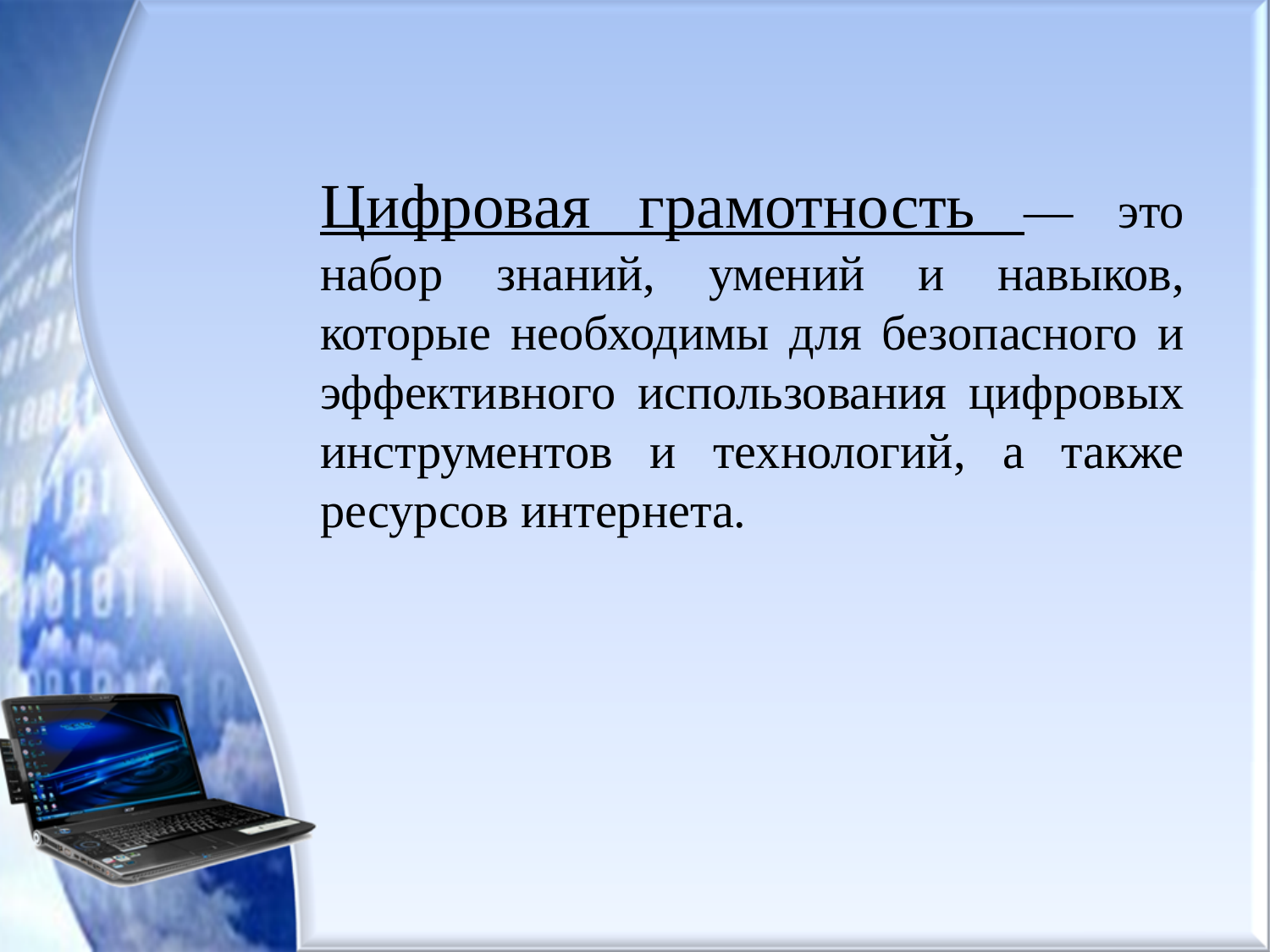

Цифровая грамотность — это набор знаний, умений и навыков, которые необходимы для безопасного и эффективного использования цифровых инструментов и технологий, а также ресурсов интернета.